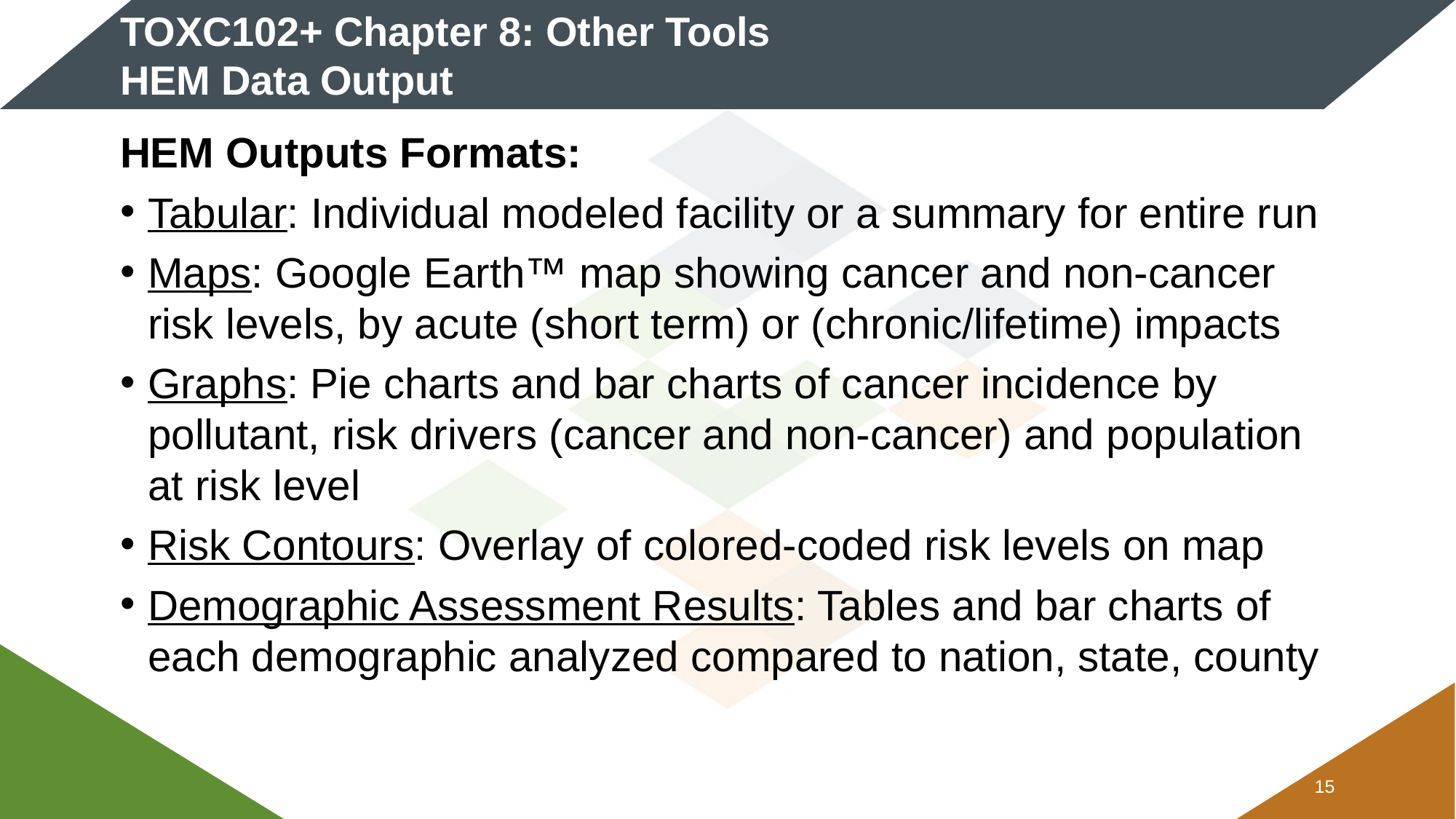

# TOXC102+ Chapter 8: Other Tools HEM Data Output
HEM Outputs Formats:
Tabular: Individual modeled facility or a summary for entire run
Maps: Google Earth™ map showing cancer and non-cancer risk levels, by acute (short term) or (chronic/lifetime) impacts
Graphs: Pie charts and bar charts of cancer incidence by pollutant, risk drivers (cancer and non-cancer) and population at risk level
Risk Contours: Overlay of colored-coded risk levels on map
Demographic Assessment Results: Tables and bar charts of each demographic analyzed compared to nation, state, county
15